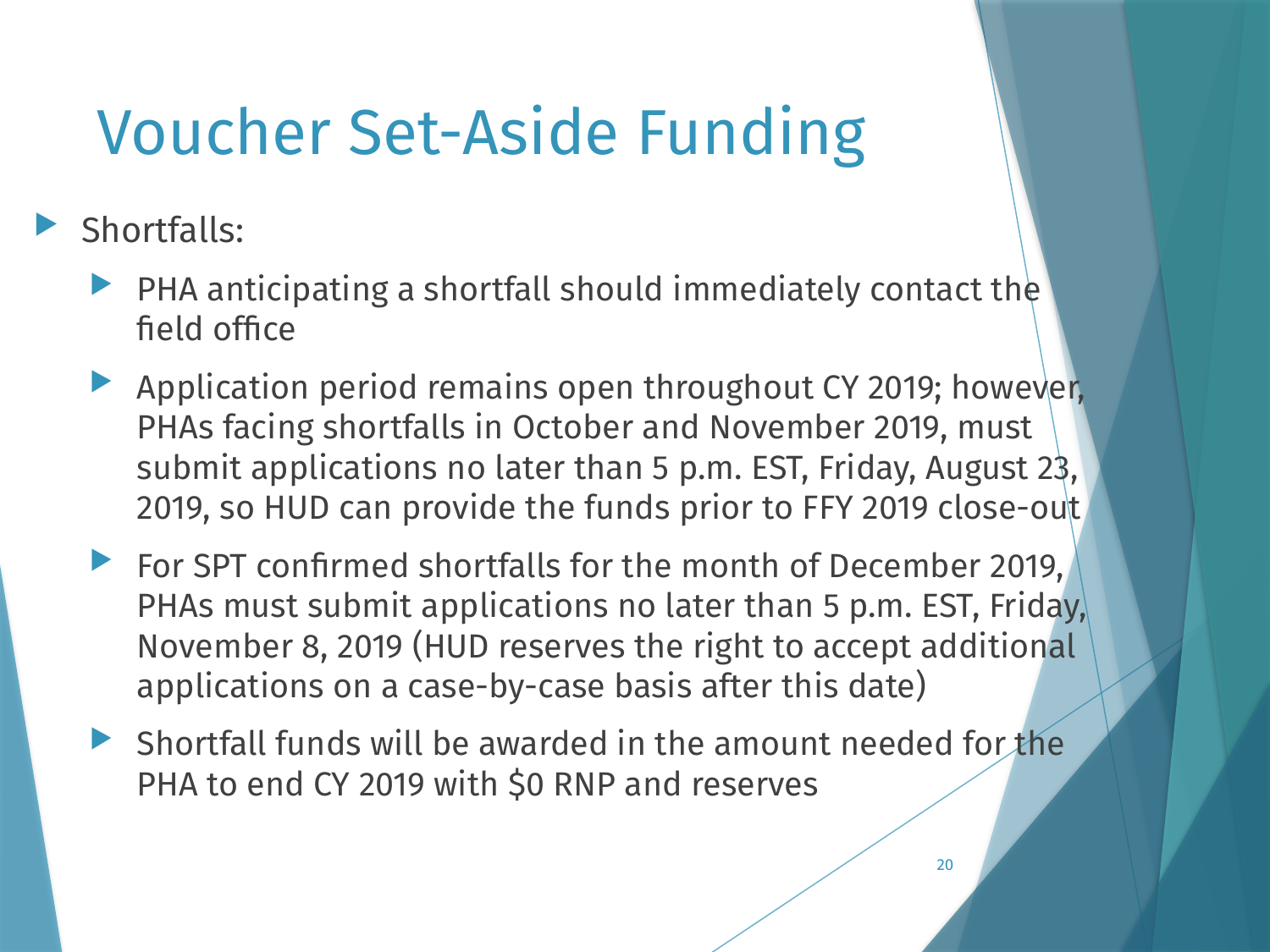

# Voucher Set-Aside Funding
Shortfalls:
PHA anticipating a shortfall should immediately contact the field office
Application period remains open throughout CY 2019; however, PHAs facing shortfalls in October and November 2019, must submit applications no later than 5 p.m. EST, Friday, August 23, 2019, so HUD can provide the funds prior to FFY 2019 close-out
For SPT confirmed shortfalls for the month of December 2019, PHAs must submit applications no later than 5 p.m. EST, Friday, November 8, 2019 (HUD reserves the right to accept additional applications on a case-by-case basis after this date)
Shortfall funds will be awarded in the amount needed for the PHA to end CY 2019 with $0 RNP and reserves

20